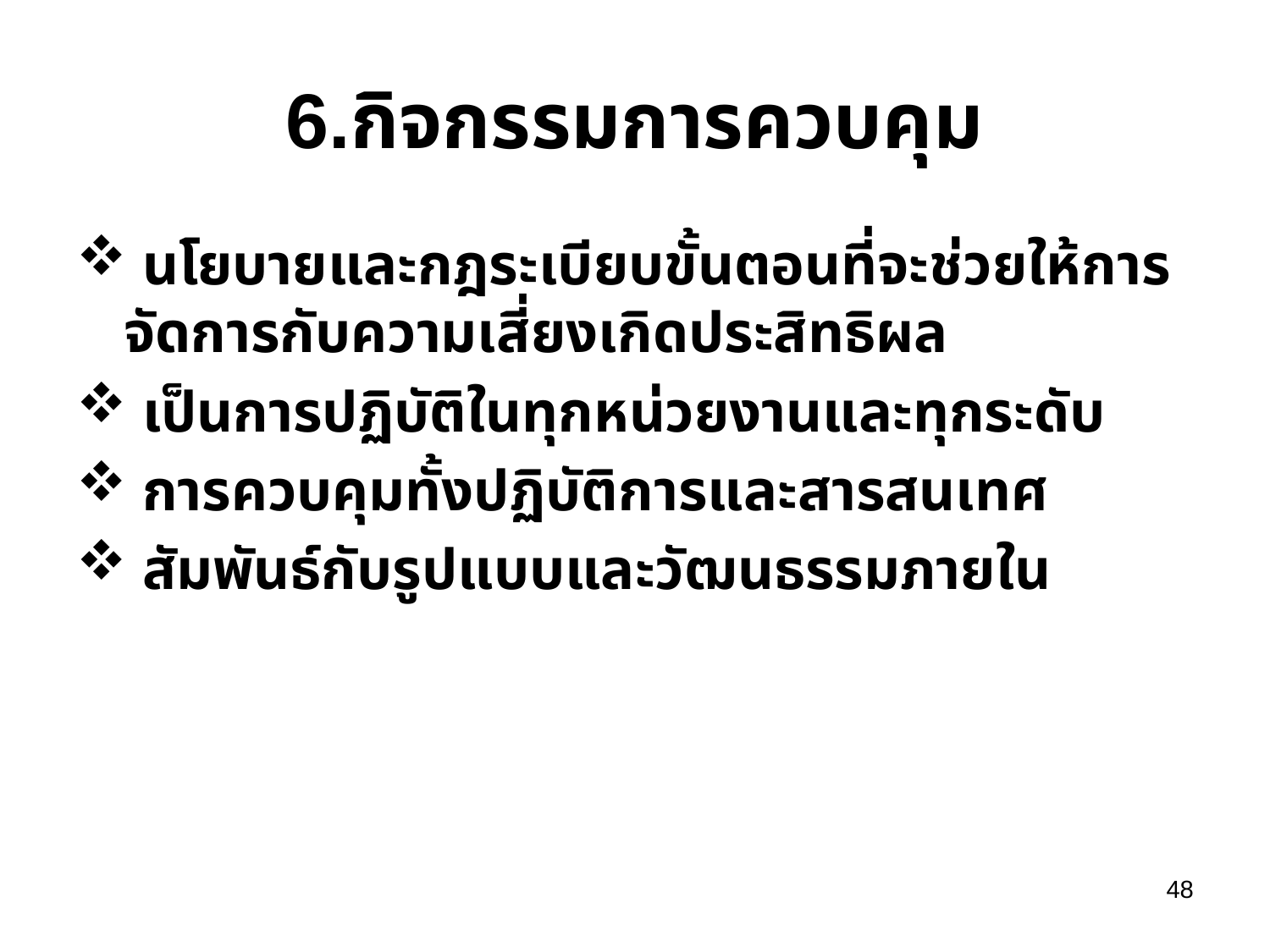

# 6.กิจกรรมการควบคุม
 นโยบายและกฎระเบียบขั้นตอนที่จะช่วยให้การจัดการกับความเสี่ยงเกิดประสิทธิผล
 เป็นการปฏิบัติในทุกหน่วยงานและทุกระดับ
 การควบคุมทั้งปฏิบัติการและสารสนเทศ
 สัมพันธ์กับรูปแบบและวัฒนธรรมภายใน
48